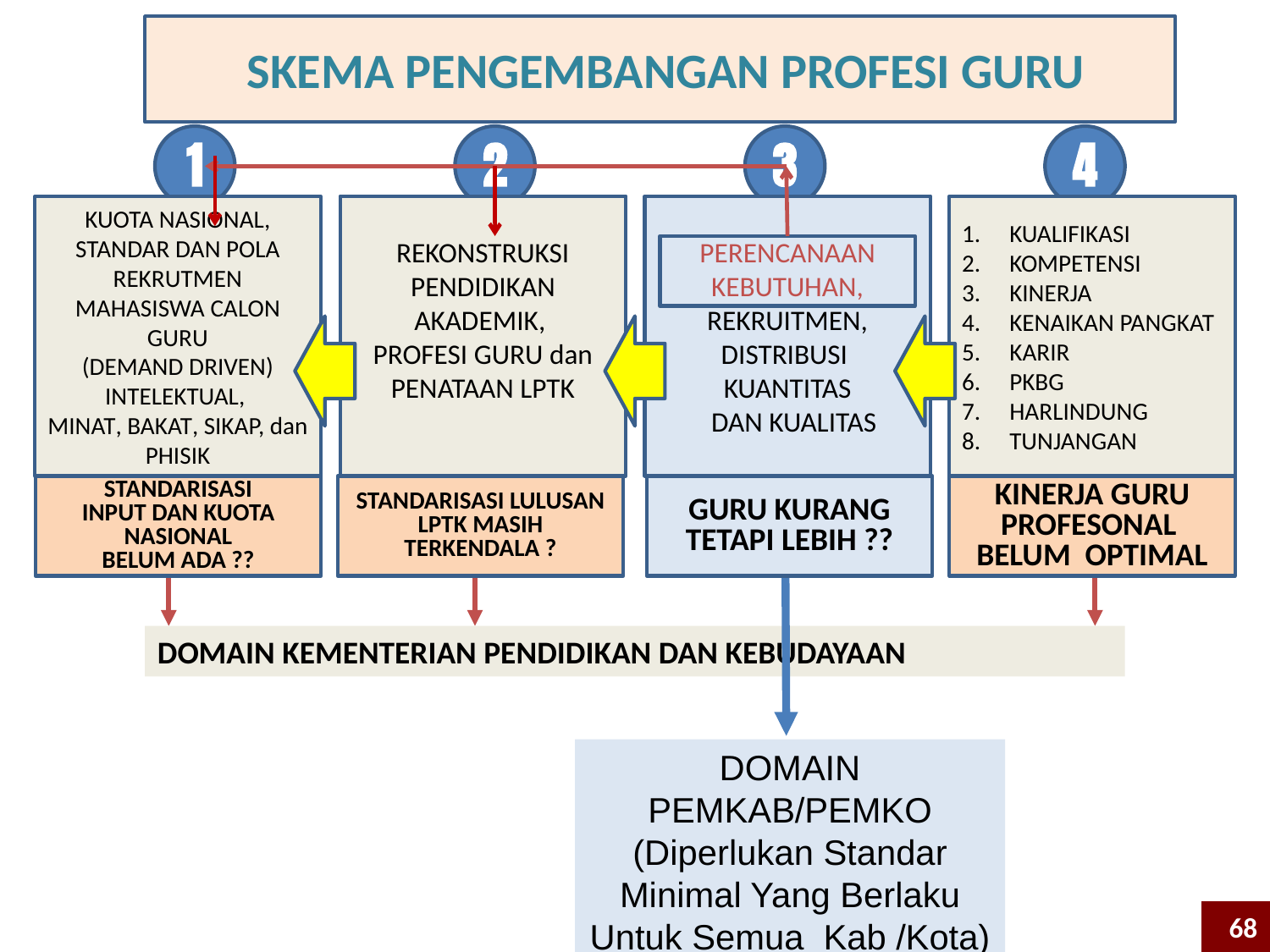

SKEMA PENGEMBANGAN PROFESI GURU
1
KUOTA NASIONAL, STANDAR DAN POLA REKRUTMEN MAHASISWA CALON GURU
(DEMAND DRIVEN)
INTELEKTUAL,
MINAT, BAKAT, SIKAP, dan
PHISIK
STANDARISASI
INPUT DAN KUOTA NASIONAL
BELUM ADA ??
2
REKONSTRUKSI
PENDIDIKAN AKADEMIK,
PROFESI GURU dan PENATAAN LPTK

STANDARISASI LULUSAN
LPTK MASIH
TERKENDALA ?
3
PERENCANAAN KEBUTUHAN, REKRUITMEN,
DISTRIBUSI
KUANTITAS
  DAN KUALITAS
GURU KURANG
TETAPI LEBIH ??
4
KUALIFIKASI
KOMPETENSI
KINERJA
KENAIKAN PANGKAT
KARIR
PKBG
HARLINDUNG
TUNJANGAN
KINERJA GURU PROFESONAL
BELUM  OPTIMAL

DOMAIN KEMENTERIAN PENDIDIKAN DAN KEBUDAYAAN
DOMAIN PEMKAB/PEMKO
(Diperlukan Standar Minimal Yang Berlaku Untuk Semua  Kab /Kota)
68